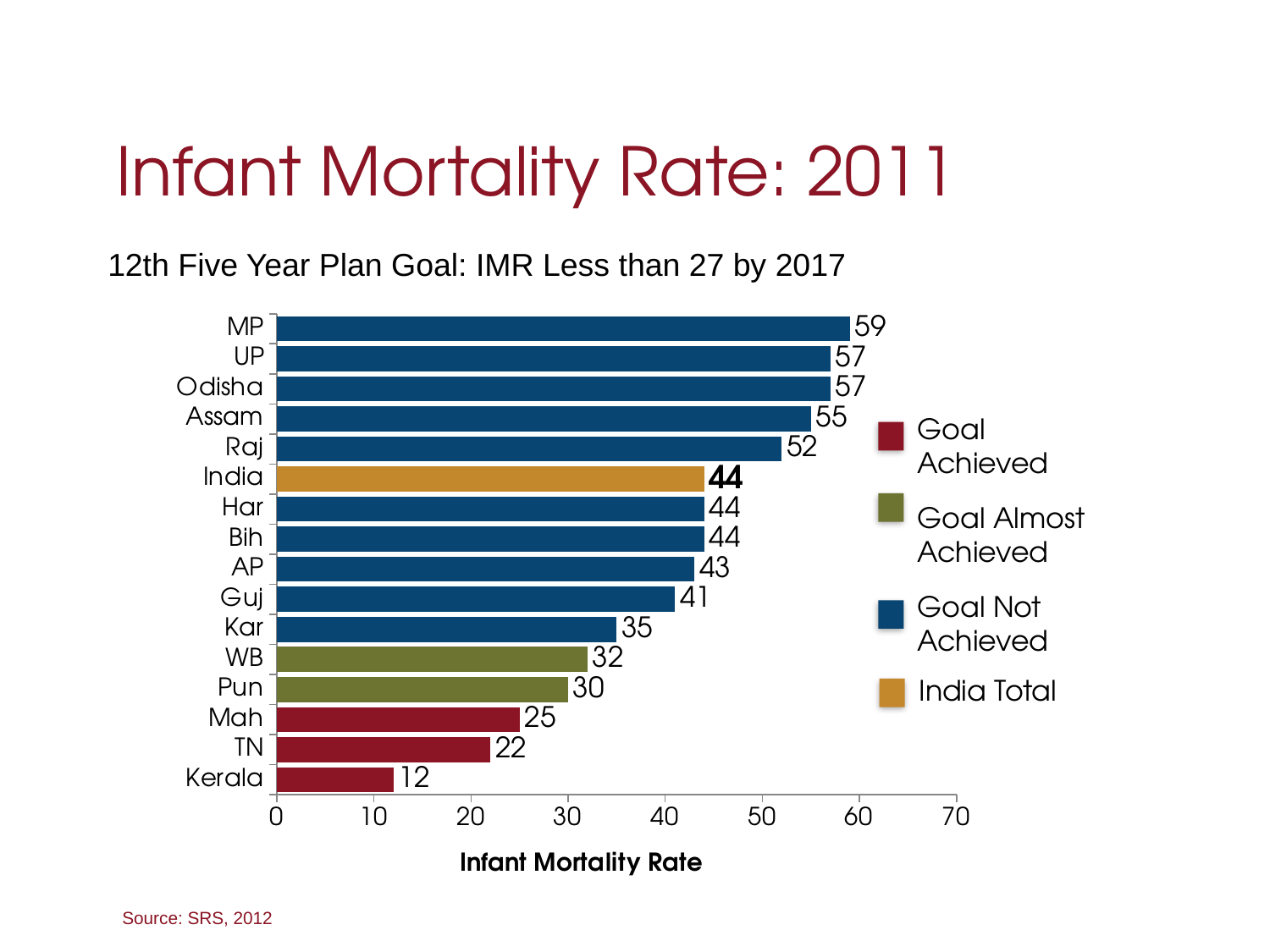

# Infant Mortality Rate: 2011
12th Five Year Plan Goal: IMR Less than 27 by 2017

### Chart

| Category |  |
|---|---|
| Kerala | 12.0 |
| TN | 22.0 |
| Mah | 25.0 |
| Pun | 30.0 |
| WB | 32.0 |
| Kar | 35.0 |
| Guj | 41.0 |
| AP | 43.0 |
| Bih | 44.0 |
| Har | 44.0 |
| India | 44.0 |
| Raj | 52.0 |
| Assam | 55.0 |
| Odisha | 57.0 |
| UP | 57.0 |
| MP | 59.0 |
Goal Achieved
Goal Almost Achieved
Goal Not Achieved

India Total

Source: SRS, 2012